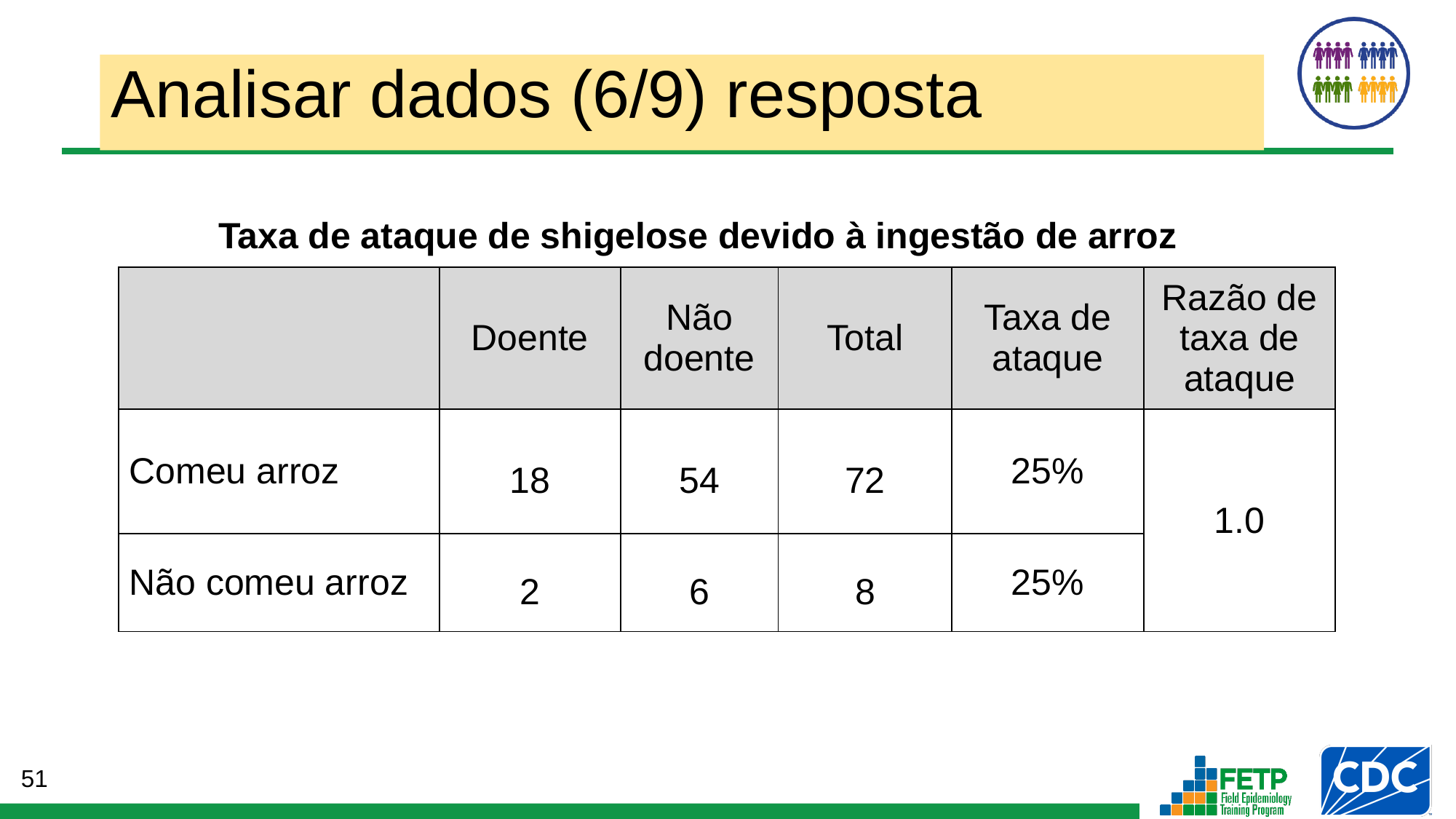

# Analisar dados (6/9) resposta

Taxa de ataque de shigelose devido à ingestão de arroz

|  | Doente | Não doente | Total | Taxa de ataque | Razão de taxa de ataque |
| --- | --- | --- | --- | --- | --- |
| Comeu arroz | 18 | 54 | 72 | 25% | 1.0 |
| Não comeu arroz | 2 | 6 | 8 | 25% |  |